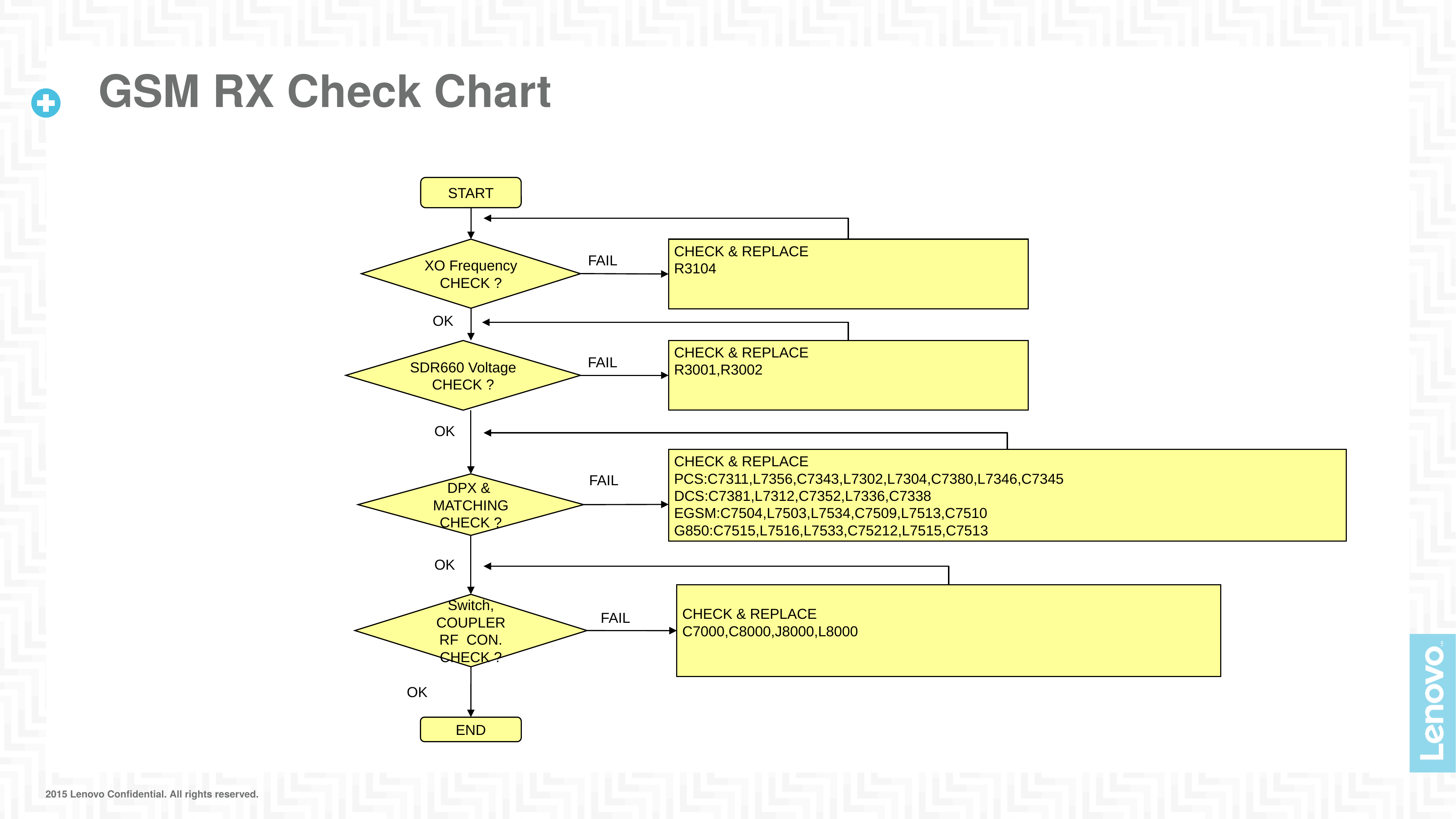

# GSM RX Check Chart
START

XO Frequency
CHECK ?

CHECK & REPLACE
R3104

FAIL
OK

SDR660 Voltage CHECK ?

CHECK & REPLACE
R3001,R3002

FAIL
OK

CHECK & REPLACE
PCS:C7311,L7356,C7343,L7302,L7304,C7380,L7346,C7345
DCS:C7381,L7312,C7352,L7336,C7338
EGSM:C7504,L7503,L7534,C7509,L7513,C7510
G850:C7515,L7516,L7533,C75212,L7515,C7513

FAIL
DPX &  MATCHING CHECK ?
OK
CHECK & REPLACE
C7000,C8000,J8000,L8000

Switch, COUPLER
RF  CON. CHECK ?
FAIL
OK
OK
END